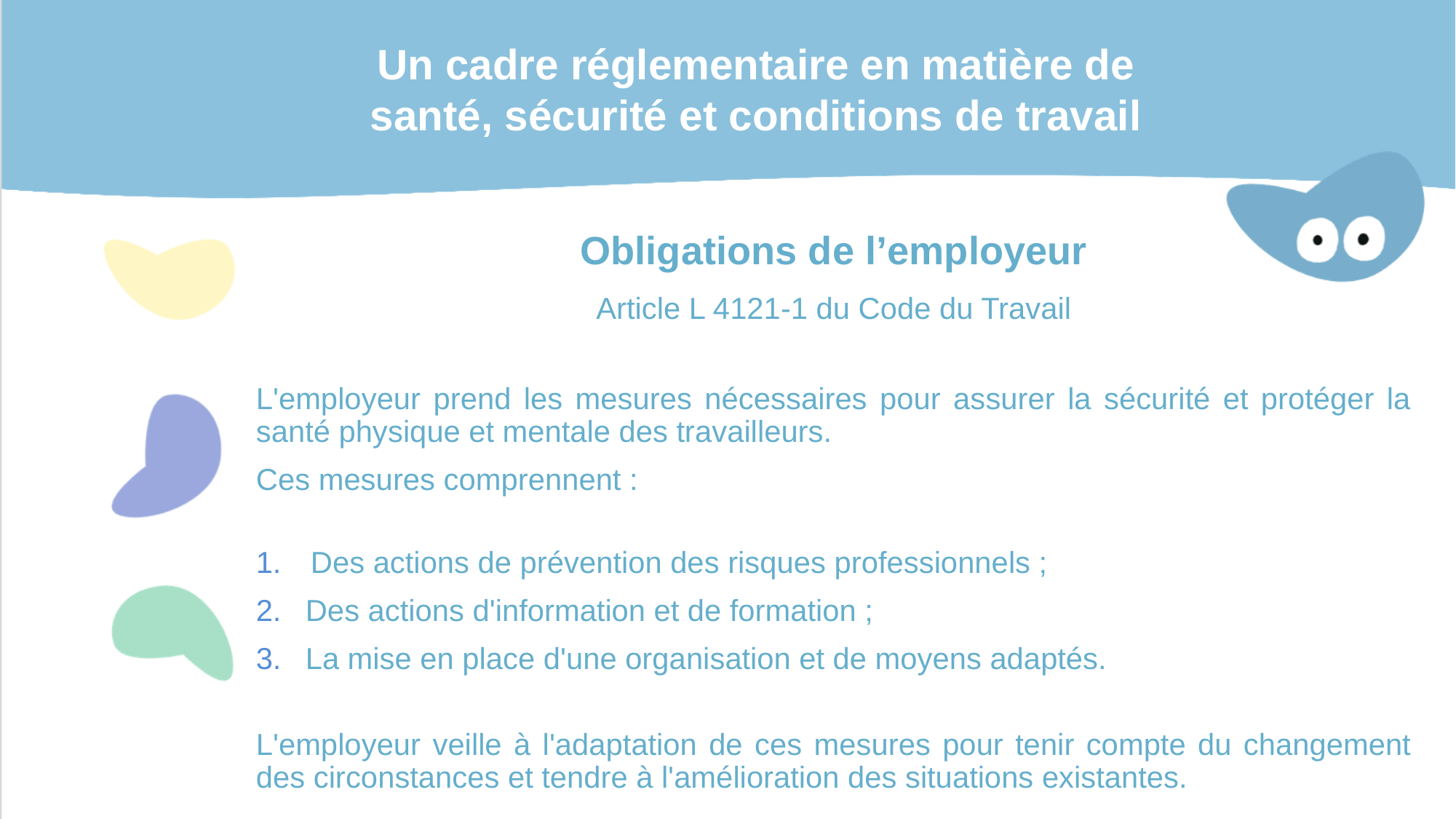

Un cadre réglementaire en matière de santé, sécurité et conditions de travail
Obligations de l’employeur

Article L 4121-1 du Code du Travail

L'employeur prend les mesures nécessaires pour assurer la sécurité et protéger la santé physique et mentale des travailleurs.
Ces mesures comprennent :

Des actions de prévention des risques professionnels ;
 Des actions d'information et de formation ;
 La mise en place d'une organisation et de moyens adaptés.

L'employeur veille à l'adaptation de ces mesures pour tenir compte du changement des circonstances et tendre à l'amélioration des situations existantes.